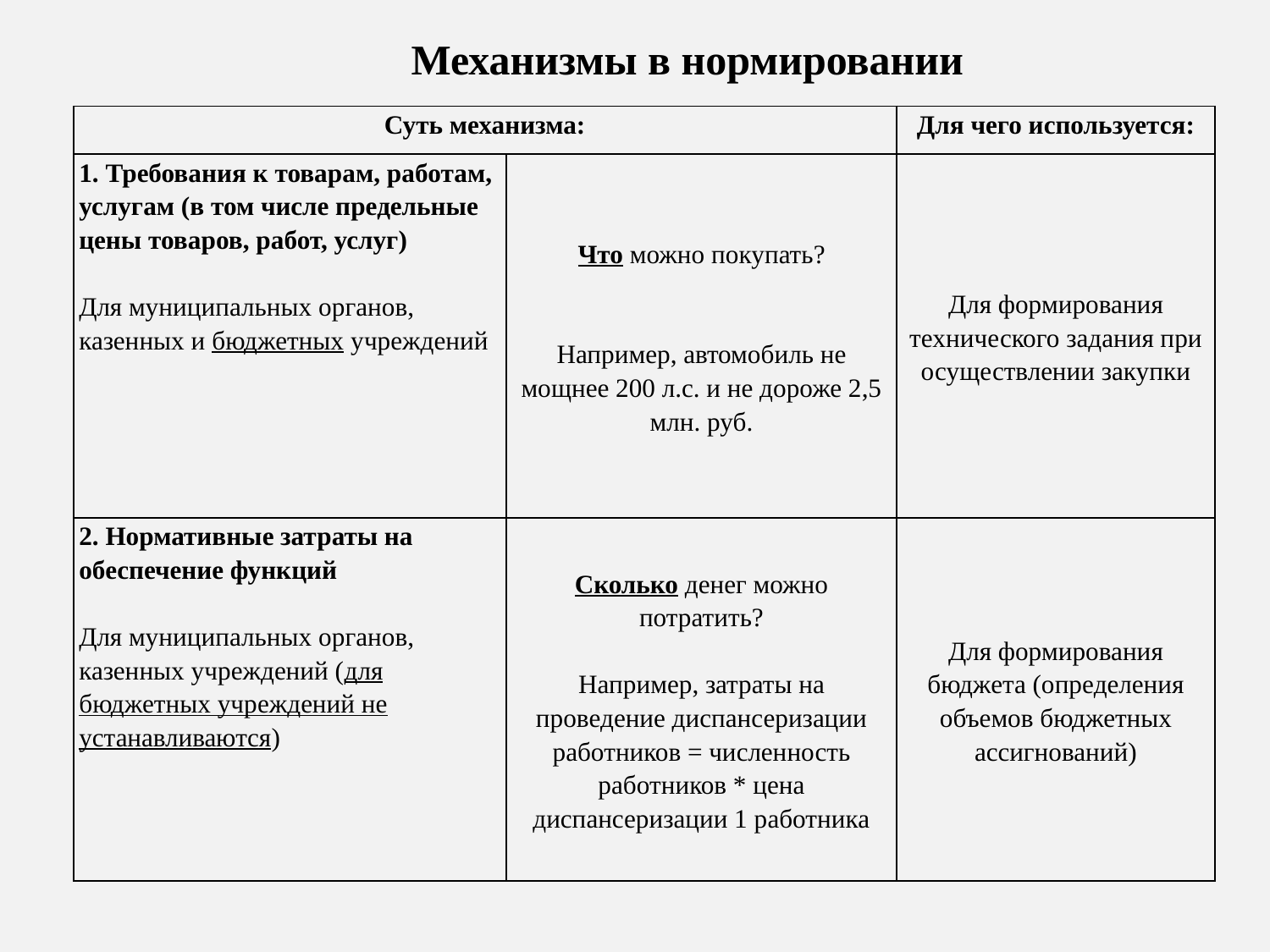

Механизмы в нормировании
| Суть механизма: |  | Для чего используется: |
| --- | --- | --- |
| 1. Требования к товарам, работам, услугам (в том числе предельные цены товаров, работ, услуг)   Для муниципальных органов, казенных и бюджетных учреждений | Что можно покупать?     Например, автомобиль не мощнее 200 л.с. и не дороже 2,5 млн. руб. | Для формирования технического задания при осуществлении закупки |
| 2. Нормативные затраты на обеспечение функций   Для муниципальных органов, казенных учреждений (для бюджетных учреждений не устанавливаются) | Сколько денег можно потратить?   Например, затраты на проведение диспансеризации работников = численность работников \* цена диспансеризации 1 работника | Для формирования бюджета (определения объемов бюджетных ассигнований) |